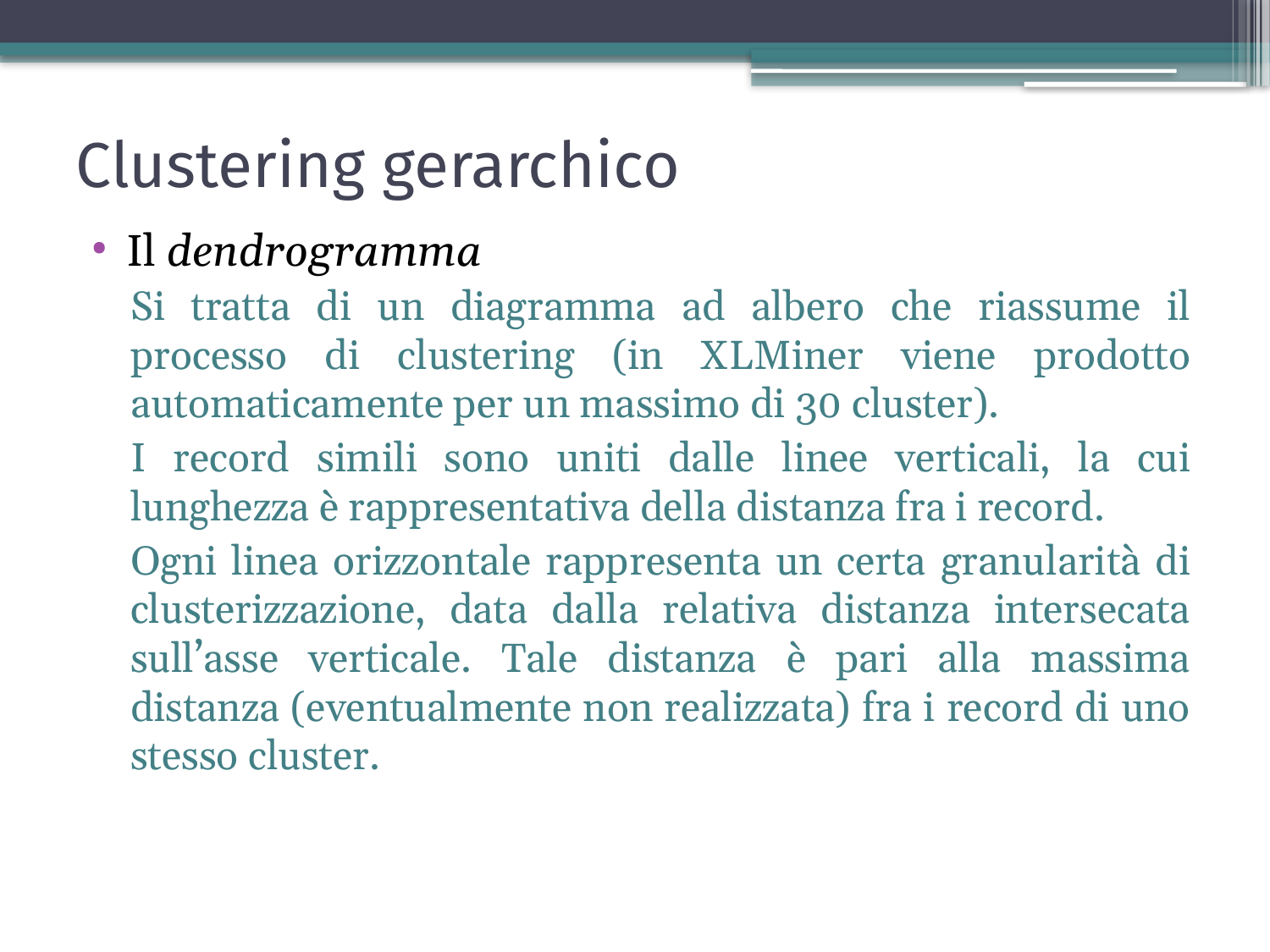

Clustering gerarchico
Il dendrogramma
Si tratta di un diagramma ad albero che riassume il processo di clustering (in XLMiner viene prodotto automaticamente per un massimo di 30 cluster).
I record simili sono uniti dalle linee verticali, la cui lunghezza è rappresentativa della distanza fra i record.
Ogni linea orizzontale rappresenta un certa granularità di clusterizzazione, data dalla relativa distanza intersecata sull’asse verticale. Tale distanza è pari alla massima distanza (eventualmente non realizzata) fra i record di uno stesso cluster.